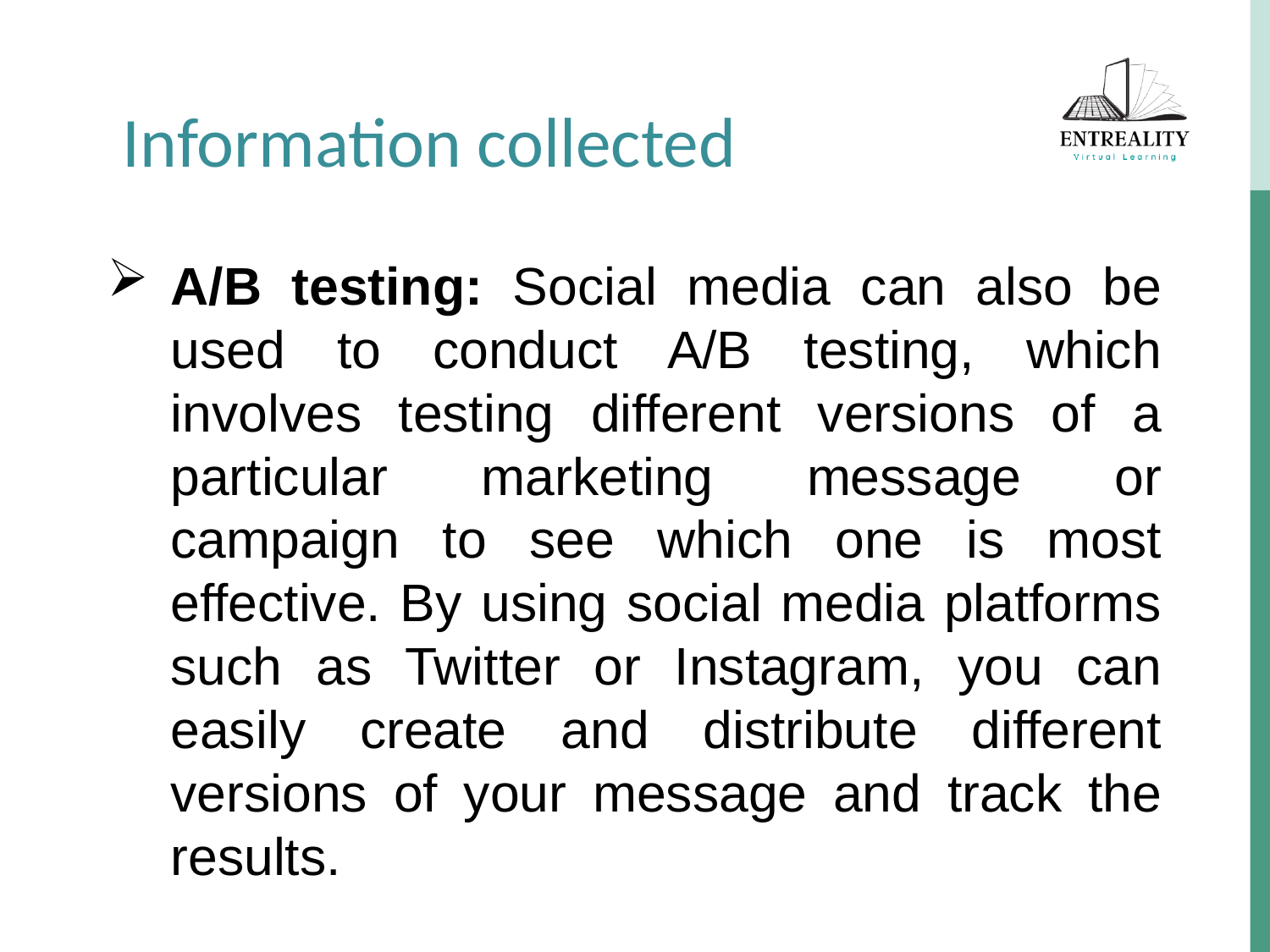

Information collected
A/B testing: Social media can also be used to conduct A/B testing, which involves testing different versions of a particular marketing message or campaign to see which one is most effective. By using social media platforms such as Twitter or Instagram, you can easily create and distribute different versions of your message and track the results.